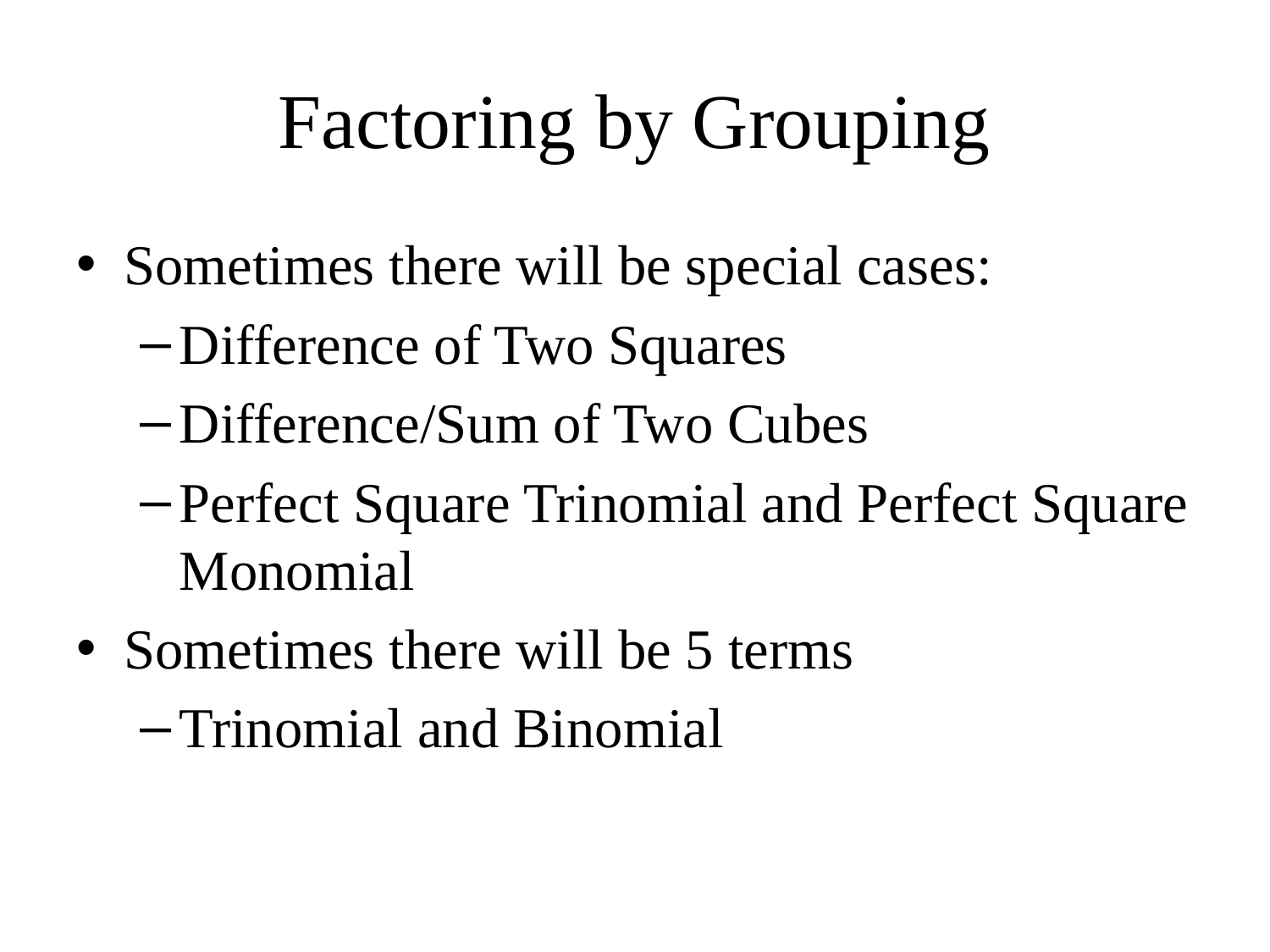

# Factoring by Grouping
Sometimes there will be special cases:
Difference of Two Squares
Difference/Sum of Two Cubes
Perfect Square Trinomial and Perfect Square Monomial
Sometimes there will be 5 terms
Trinomial and Binomial